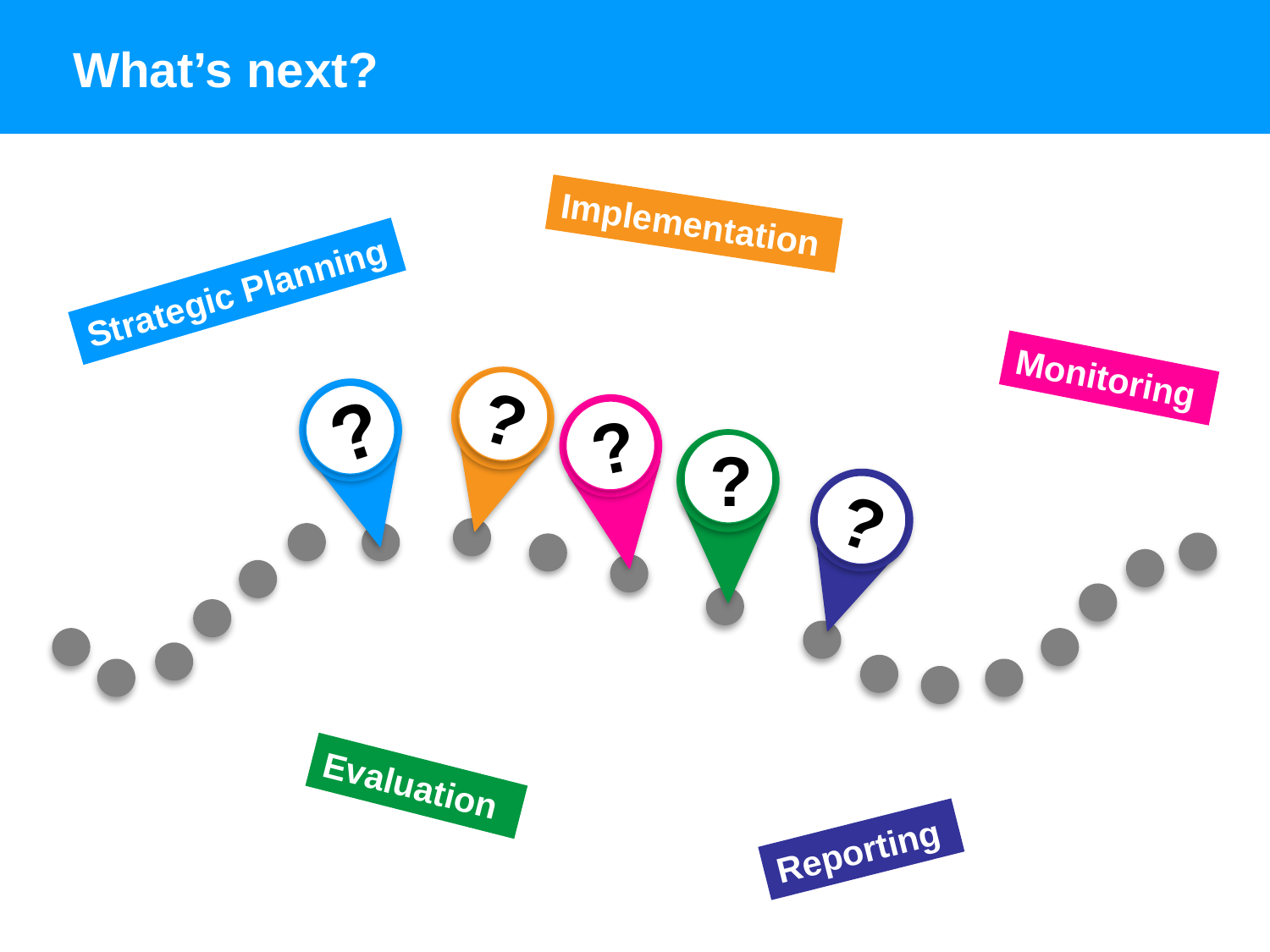

# What’s next?
Implementation
Strategic Planning
Monitoring

?

?

?

?

?

Evaluation
Reporting